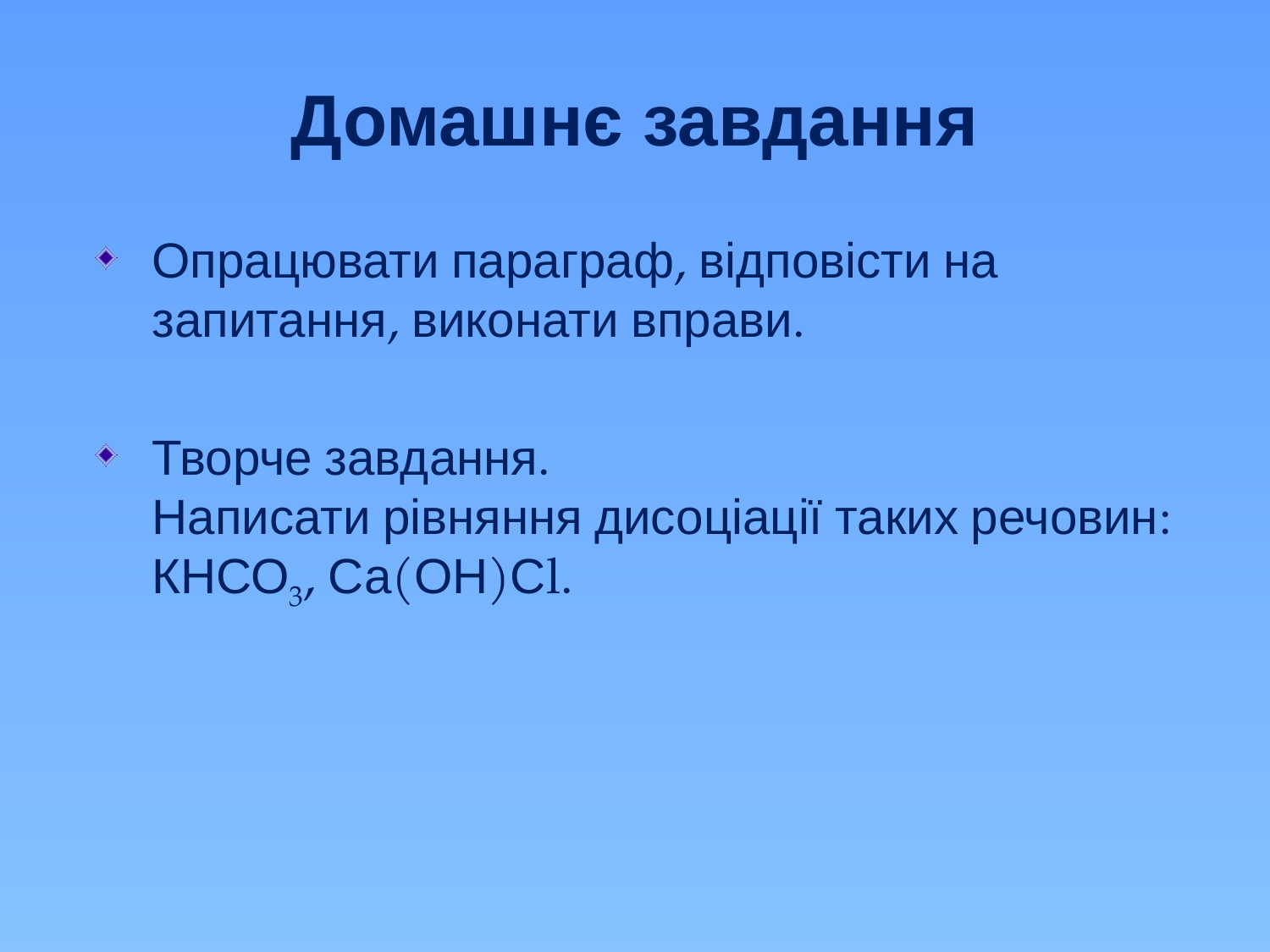

# Домашнє завдання
Опрацювати параграф, відповісти на запитання, виконати вправи.

Творче завдання.                                                    Написати рівняння дисоціації таких речовин: КНСО3, Са(ОН)Сl.